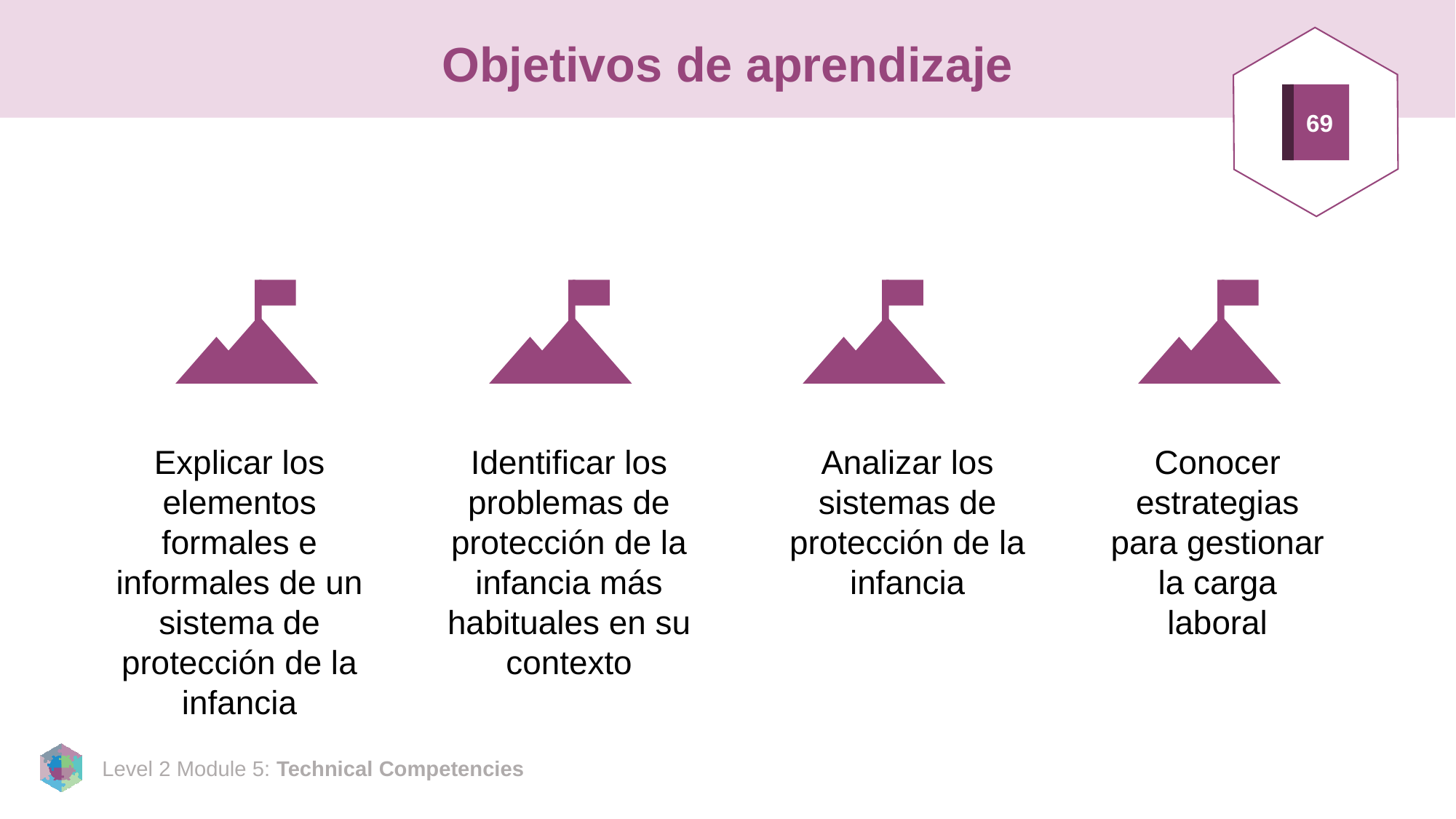

# Objetivos de aprendizaje

69

Explicar los elementos formales e informales de un sistema de protección de la infancia
Identificar los problemas de protección de la infancia más habituales en su contexto
Analizar los sistemas de protección de la infancia
Conocer estrategias para gestionar la carga laboral